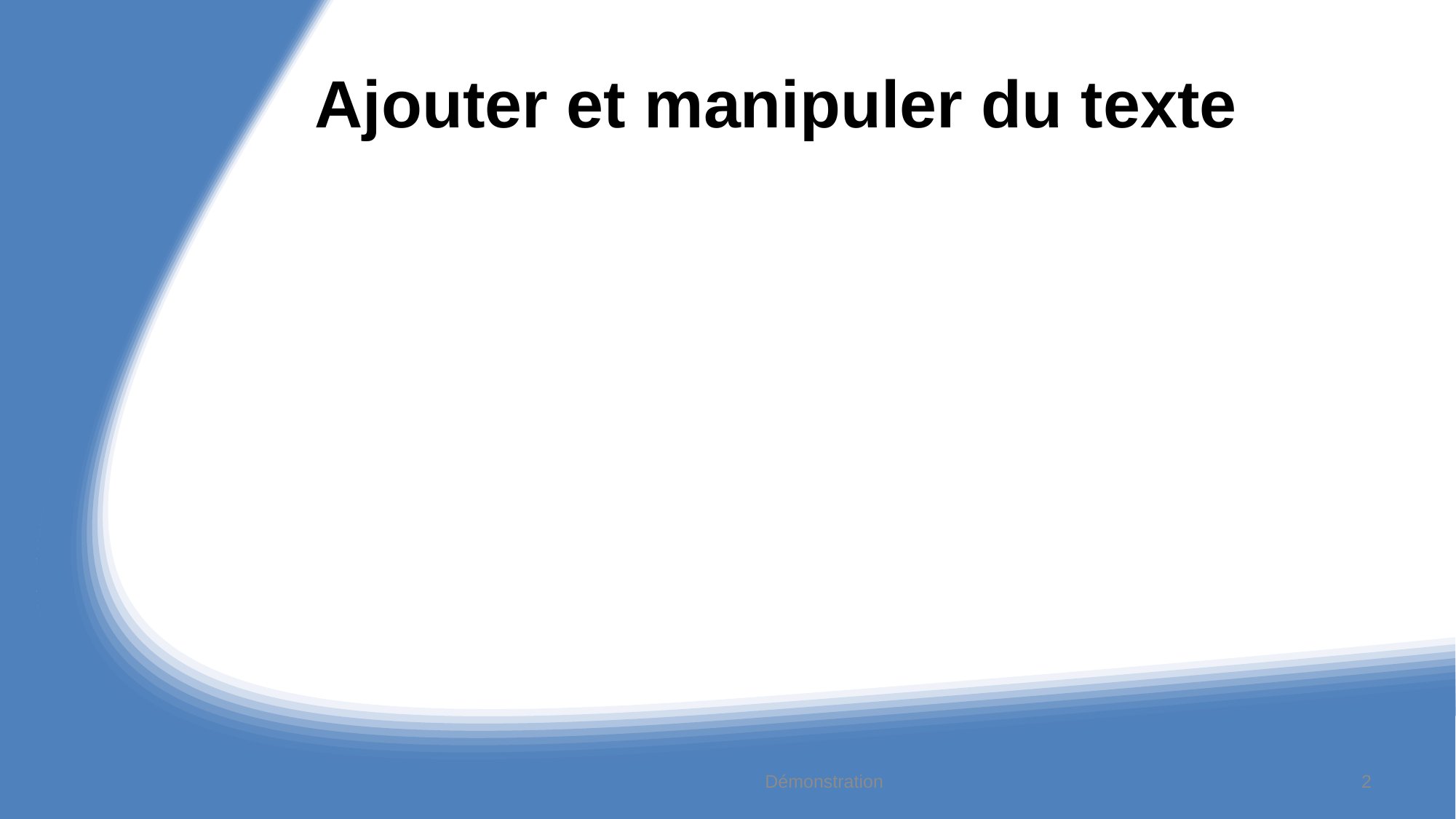

# Ajouter et manipuler du texte

Démonstration
2